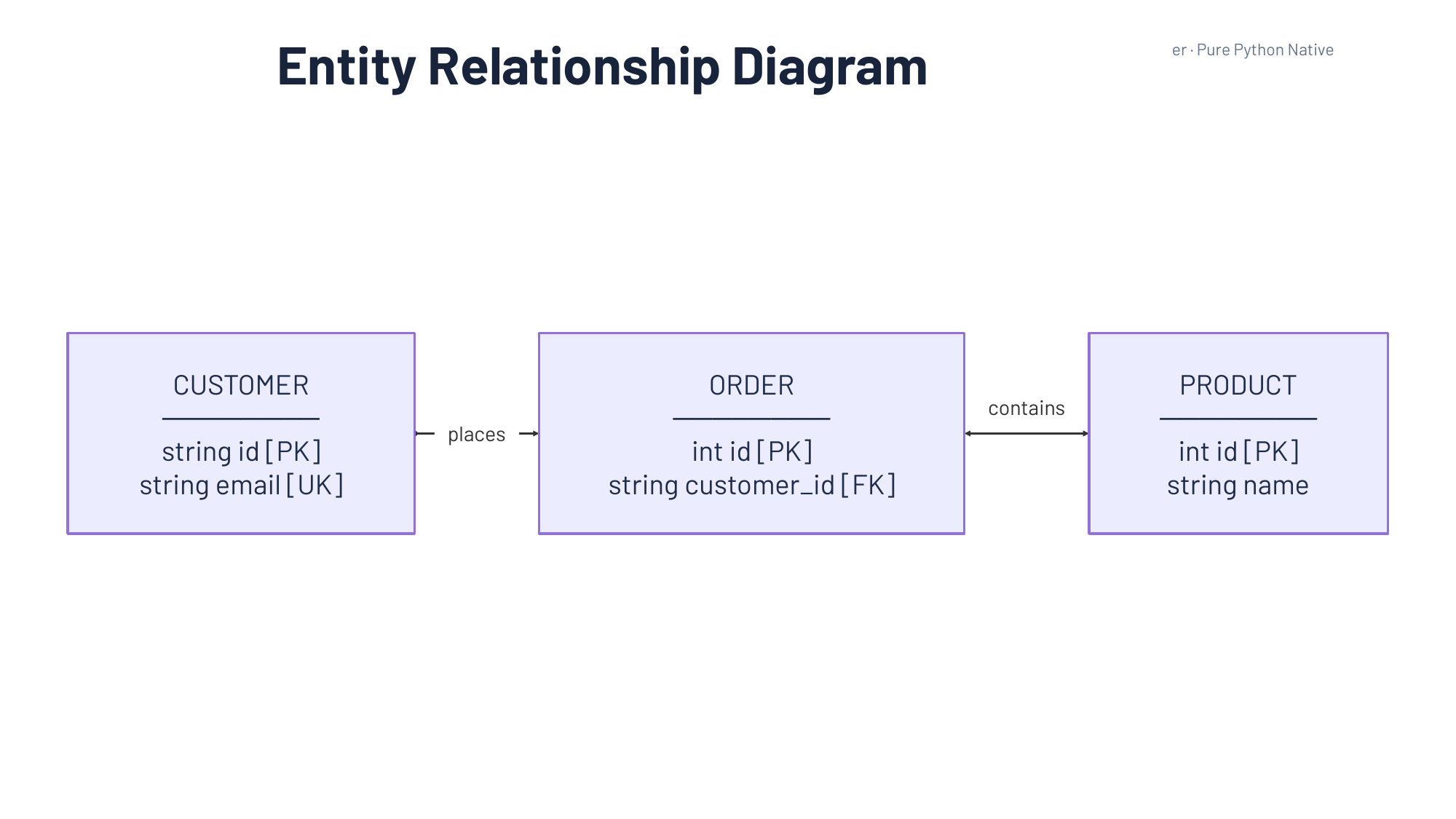

Entity Relationship Diagram
er · Pure Python Native
CUSTOMER
────────
string id [PK]
string email [UK]
ORDER
────────
int id [PK]
string customer_id [FK]
PRODUCT
────────
int id [PK]
string name
contains
places